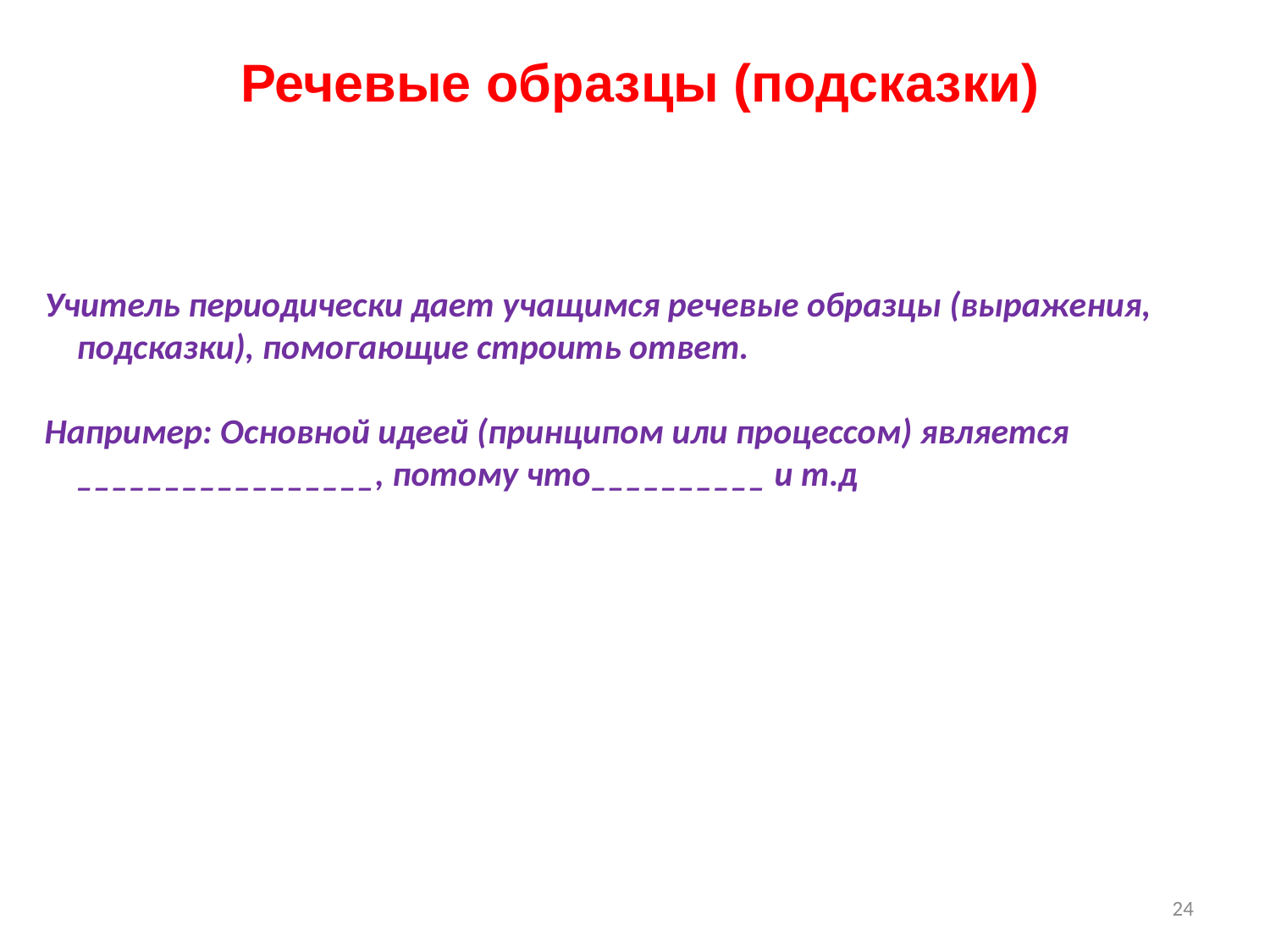

# Речевые образцы (подсказки)

Учитель периодически дает учащимся речевые образцы (выражения, подсказки), помогающие строить ответ.

Например: Основной идеей (принципом или процессом) является _________________, потому что__________ и т.д
24